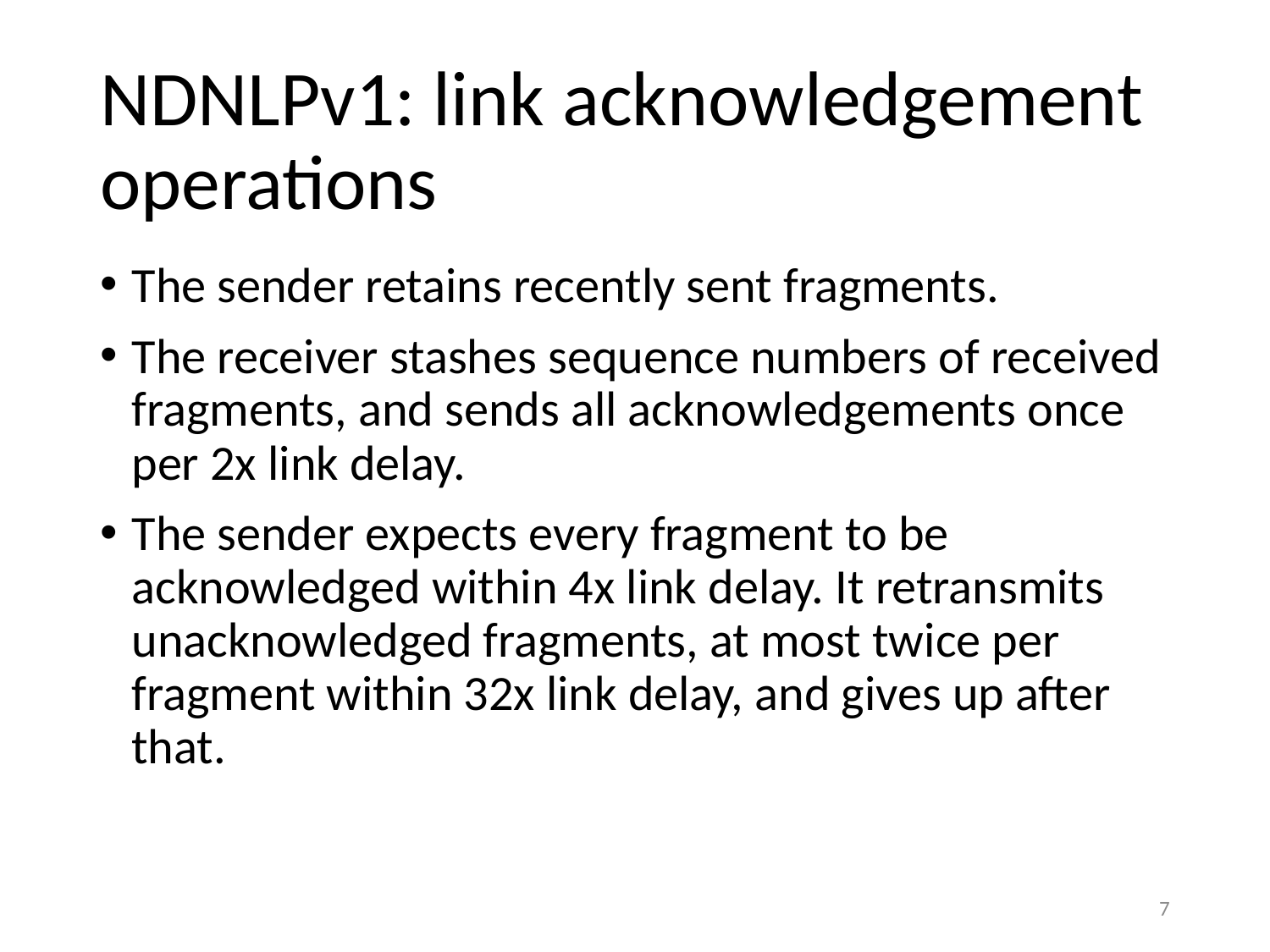

# NDNLPv1: link acknowledgement operations
The sender retains recently sent fragments.
The receiver stashes sequence numbers of received fragments, and sends all acknowledgements once per 2x link delay.
The sender expects every fragment to be acknowledged within 4x link delay. It retransmits unacknowledged fragments, at most twice per fragment within 32x link delay, and gives up after that.
7